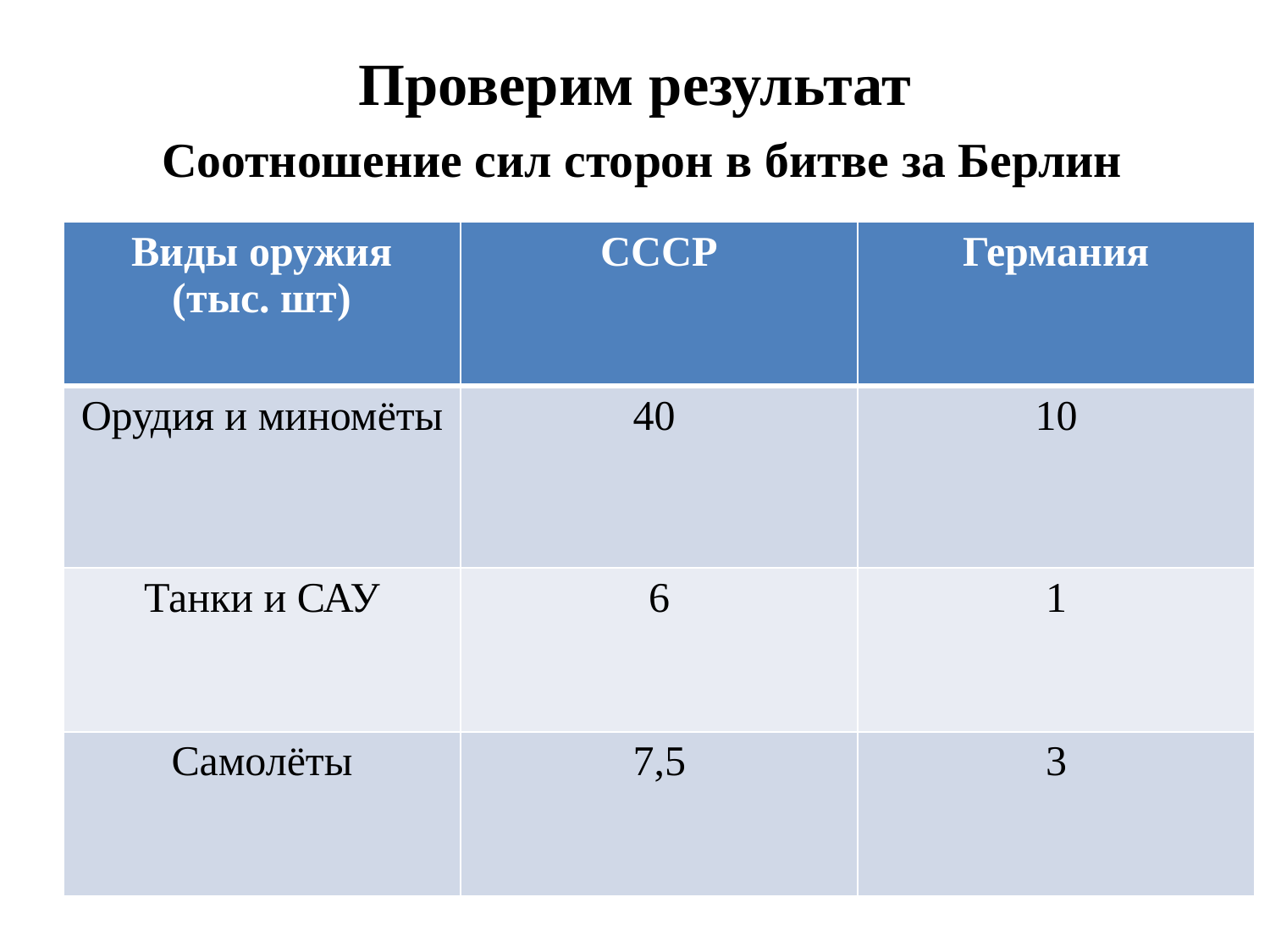

# Проверим результат Соотношение сил сторон в битве за Берлин
| Виды оружия (тыс. шт) | СССР | Германия |
| --- | --- | --- |
| Орудия и миномёты | 40 | 10 |
| Танки и САУ | 6 | 1 |
| Самолёты | 7,5 | 3 |